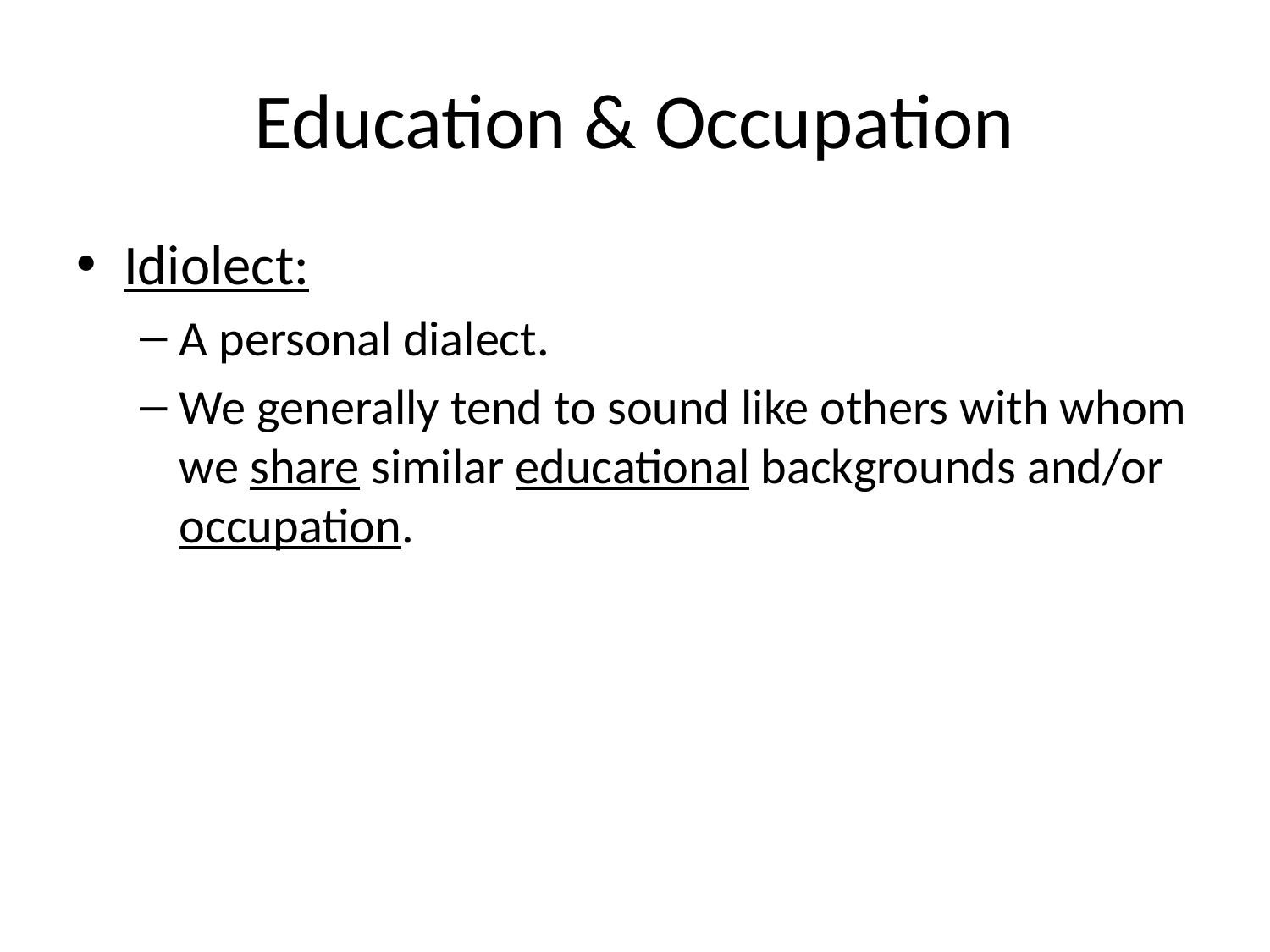

# Education & Occupation
Idiolect:
A personal dialect.
We generally tend to sound like others with whom we share similar educational backgrounds and/or occupation.